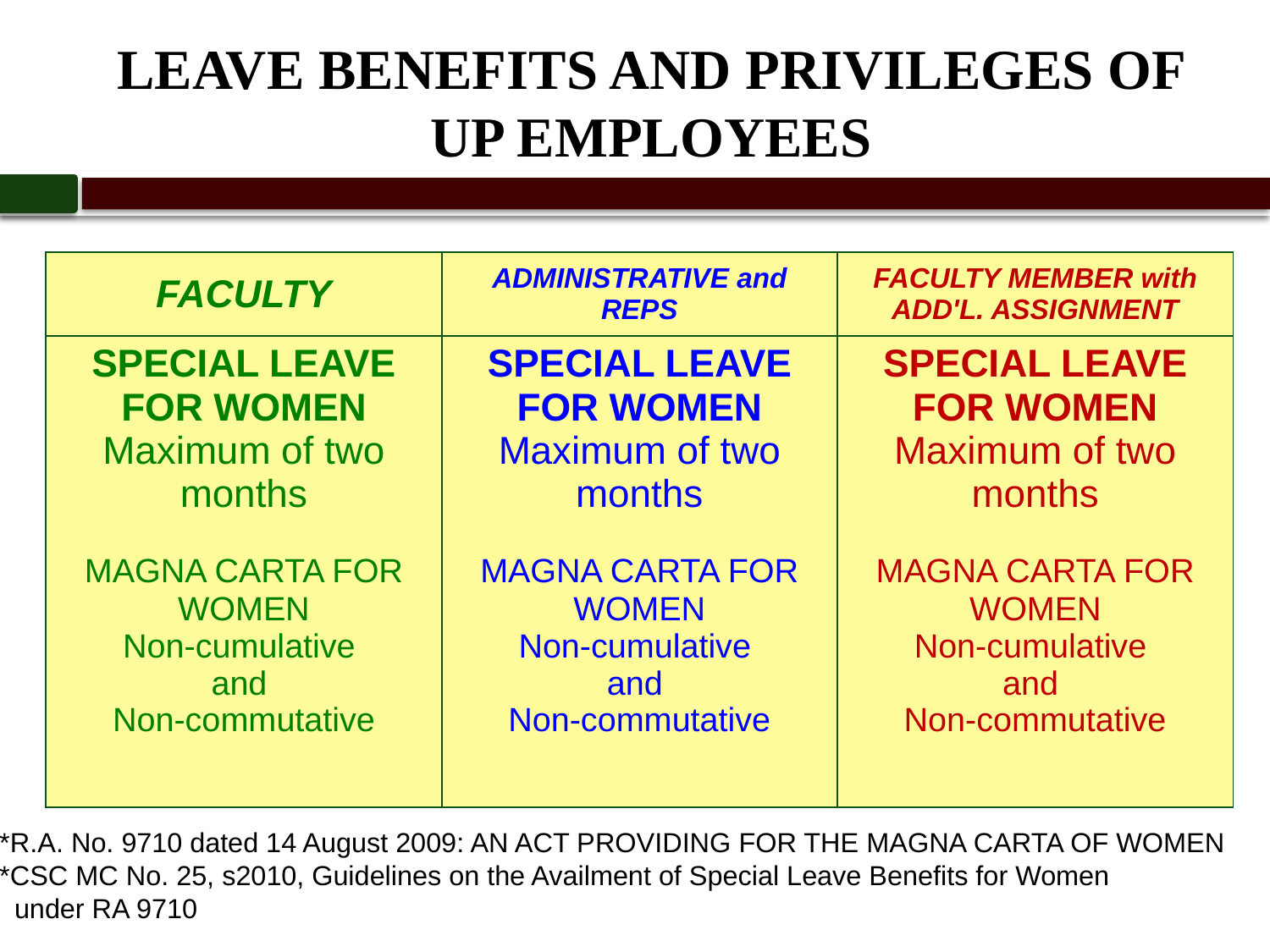

# LEAVE BENEFITS AND PRIVILEGES OF UP EMPLOYEES
| FACULTY | ADMINISTRATIVE and REPS | FACULTY MEMBER with ADD'L. ASSIGNMENT |
| --- | --- | --- |
| SPECIAL LEAVE FOR WOMEN Maximum of two months MAGNA CARTA FOR WOMEN Non-cumulative and Non-commutative | SPECIAL LEAVE FOR WOMEN Maximum of two months MAGNA CARTA FOR WOMEN Non-cumulative and Non-commutative | SPECIAL LEAVE FOR WOMEN Maximum of two months MAGNA CARTA FOR WOMEN Non-cumulative and Non-commutative |
*R.A. No. 9710 dated 14 August 2009: AN ACT PROVIDING FOR THE MAGNA CARTA OF WOMEN
*CSC MC No. 25, s2010, Guidelines on the Availment of Special Leave Benefits for Women
  under RA 9710